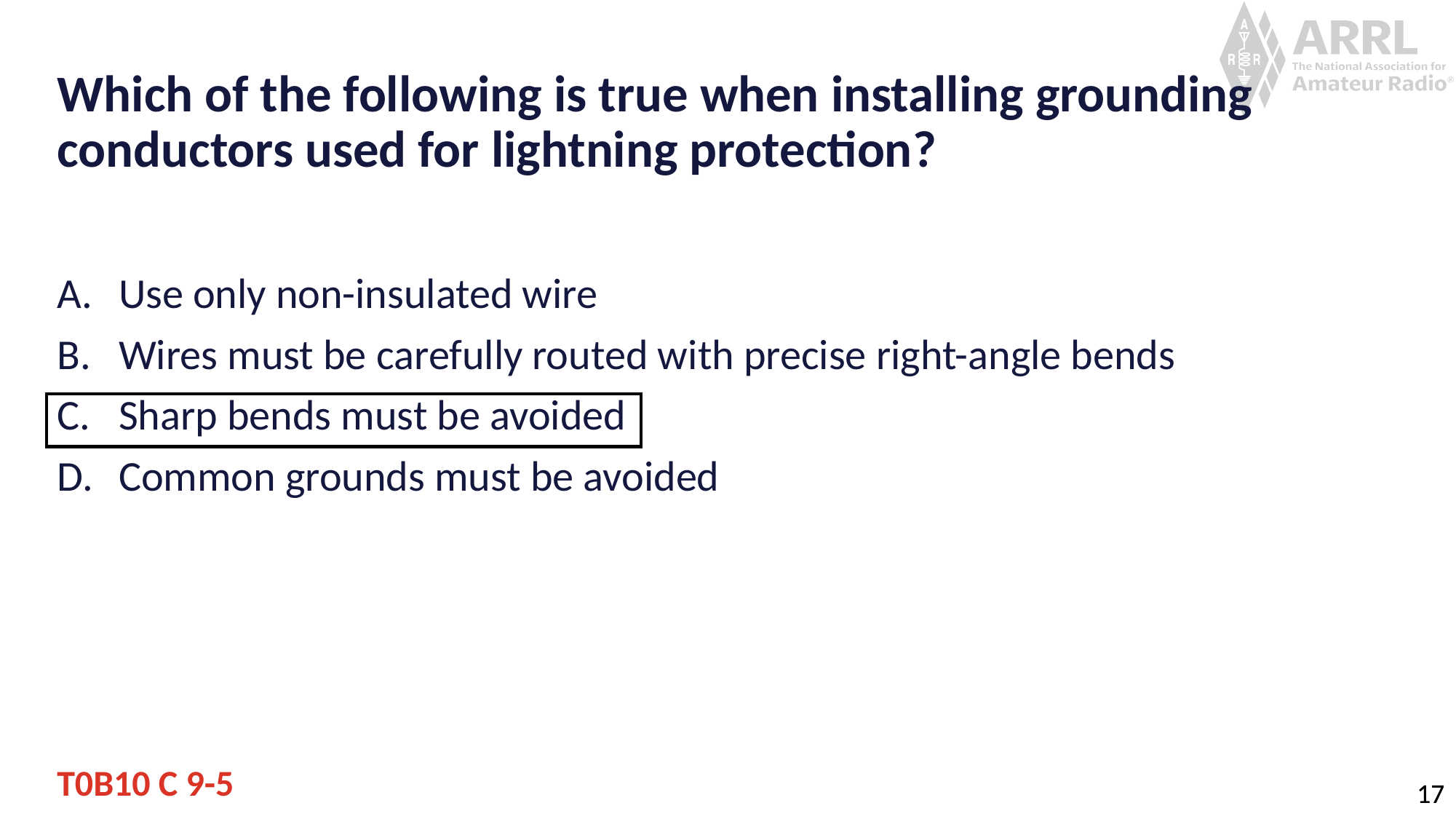

# Which of the following is true when installing grounding conductors used for lightning protection?
Use only non-insulated wire
Wires must be carefully routed with precise right-angle bends
Sharp bends must be avoided
Common grounds must be avoided

T0B10 C 9-5